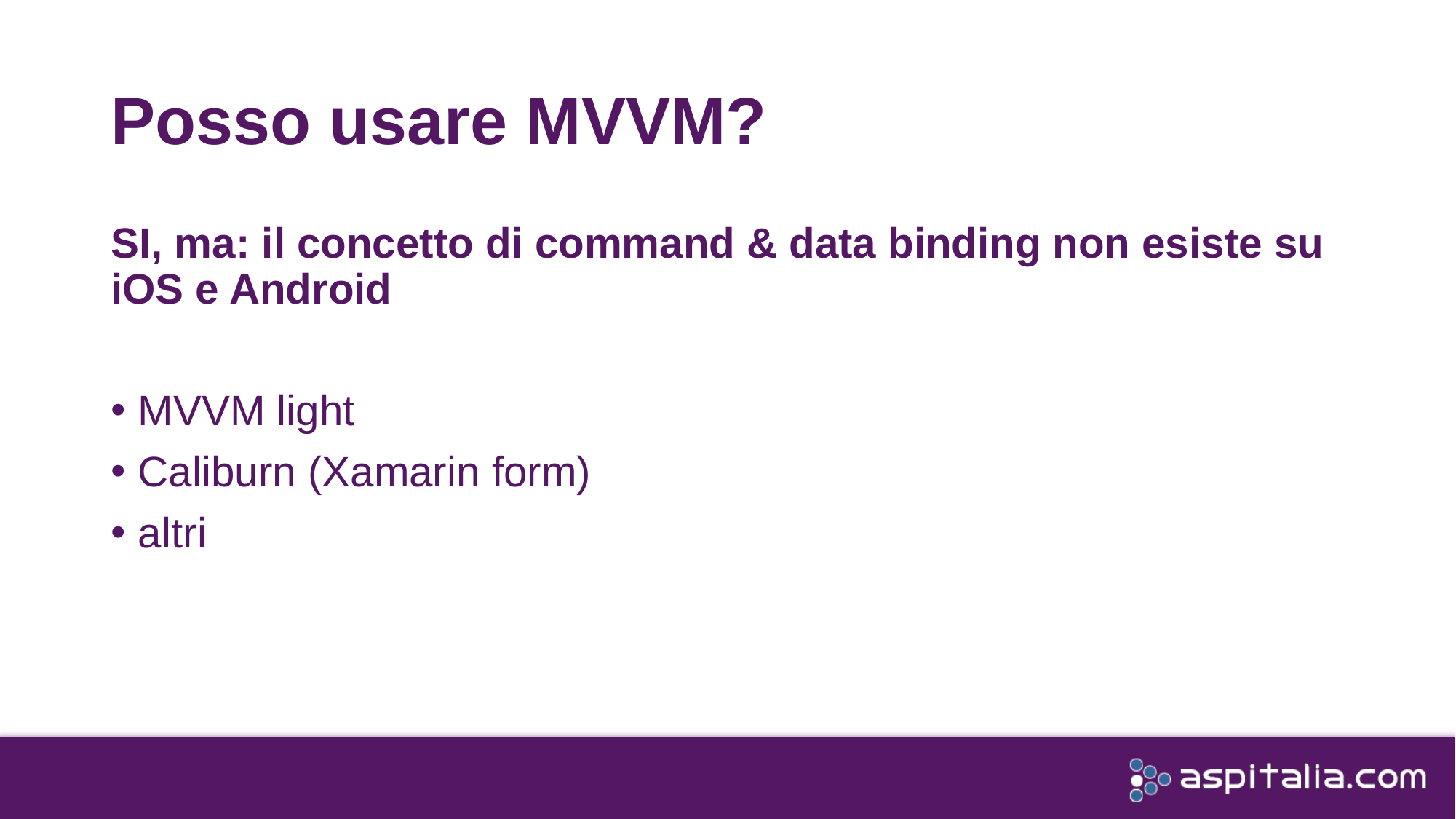

# Posso usare MVVM?
SI, ma: il concetto di command & data binding non esiste su iOS e Android

MVVM light
Caliburn (Xamarin form)
altri